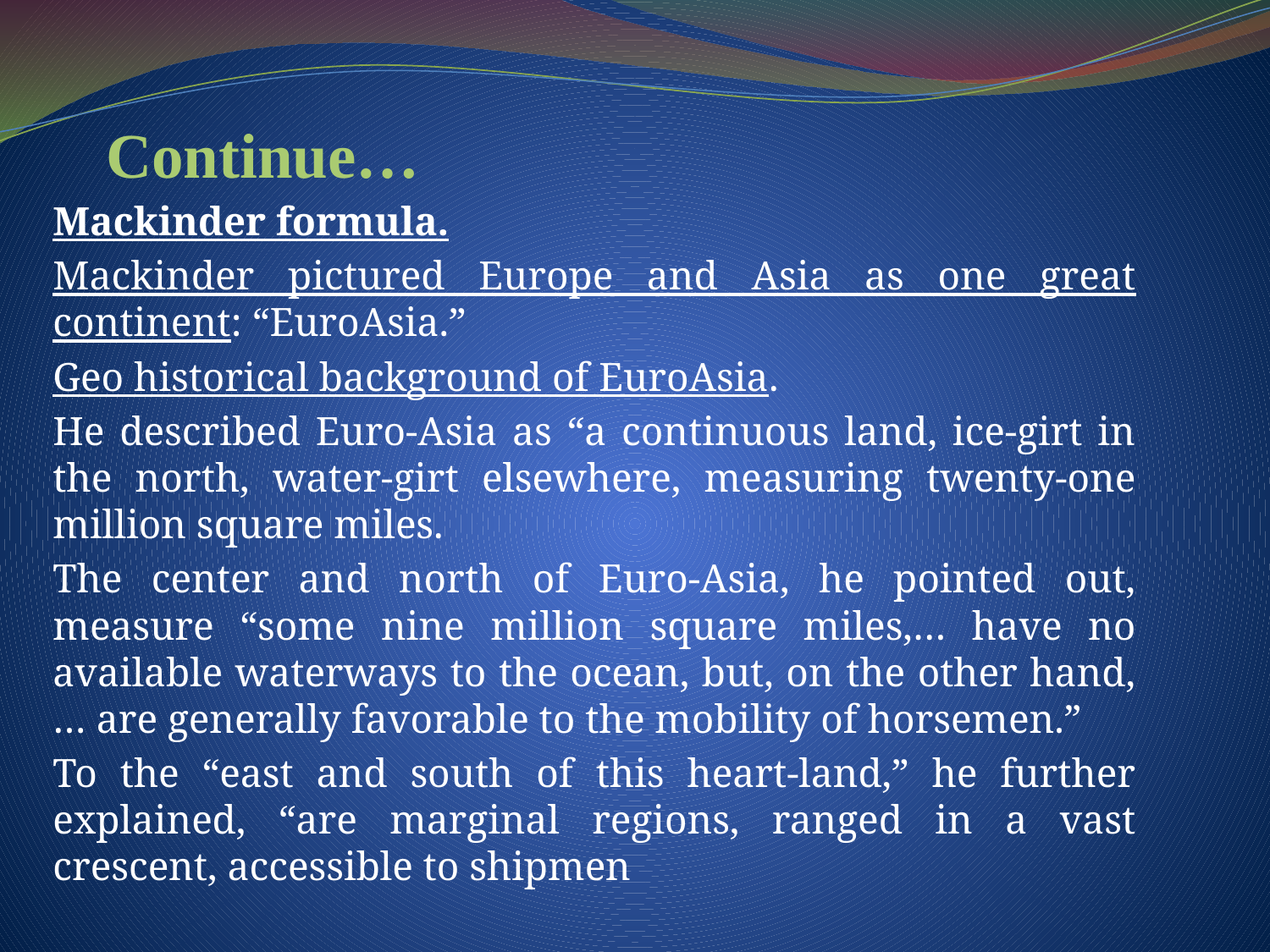

# Continue…
Mackinder formula.
Mackinder pictured Europe and Asia as one great continent: “EuroAsia.”
Geo historical background of EuroAsia.
He described Euro-Asia as “a continuous land, ice-girt in the north, water-girt elsewhere, measuring twenty-one million square miles.
The center and north of Euro-Asia, he pointed out, measure “some nine million square miles,… have no available waterways to the ocean, but, on the other hand,… are generally favorable to the mobility of horsemen.”
To the “east and south of this heart-land,” he further explained, “are marginal regions, ranged in a vast crescent, accessible to shipmen